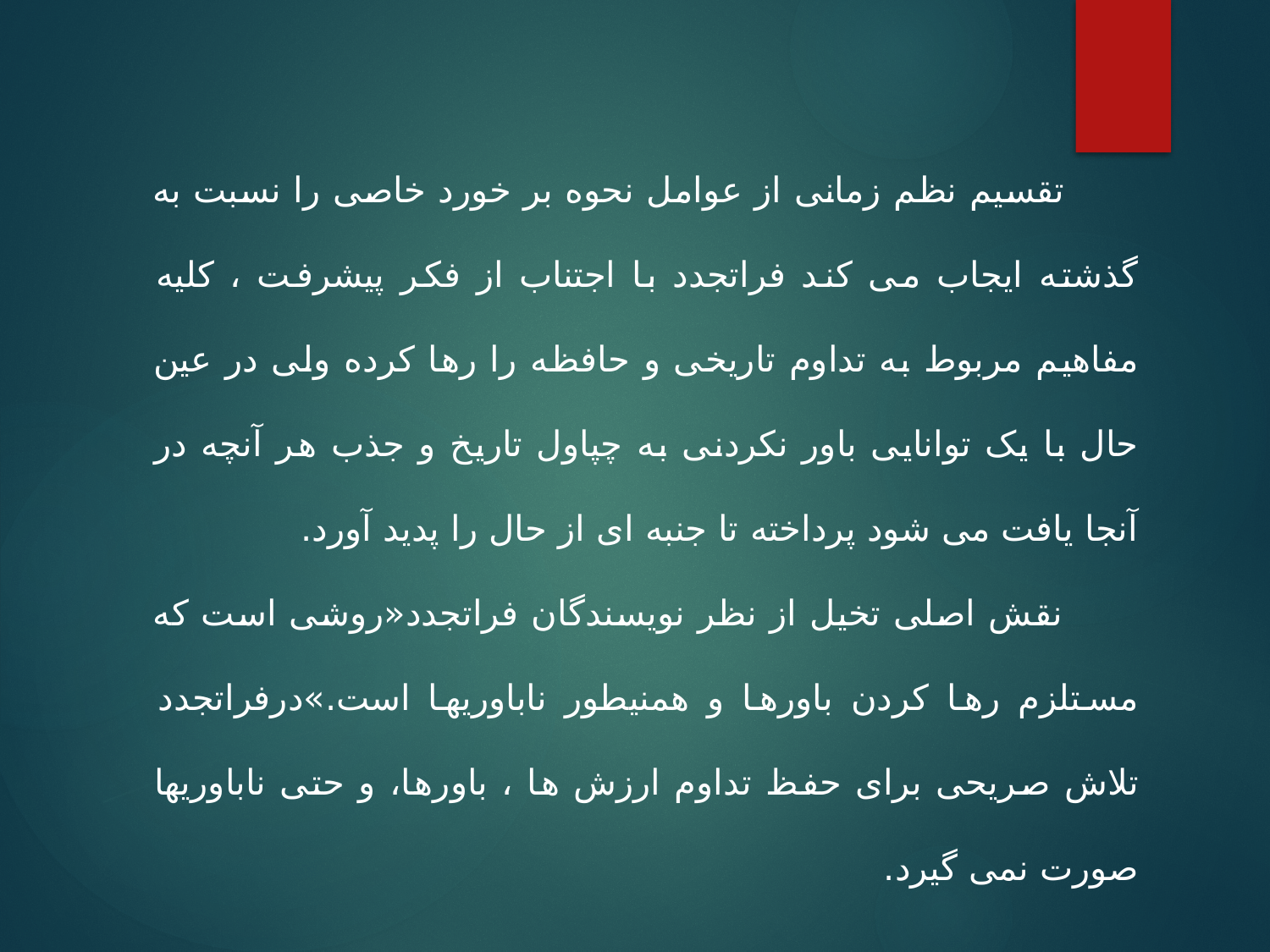

تقسیم نظم زمانی از عوامل نحوه بر خورد خاصی را نسبت به گذشته ایجاب می کند فراتجدد با اجتناب از فکر پیشرفت ، کلیه مفاهیم مربوط به تداوم تاریخی و حافظه را رها کرده ولی در عین حال با یک توانایی باور نکردنی به چپاول تاریخ و جذب هر آنچه در آنجا یافت می شود پرداخته تا جنبه ای از حال را پدید آورد.
      نقش اصلی تخیل از نظر نویسندگان فراتجدد«روشی است که مستلزم رها کردن باورها و همنیطور ناباوریها است.»درفراتجدد تلاش صریحی برای حفظ تداوم ارزش ها ، باورها، و حتی ناباوریها صورت نمی گیرد.